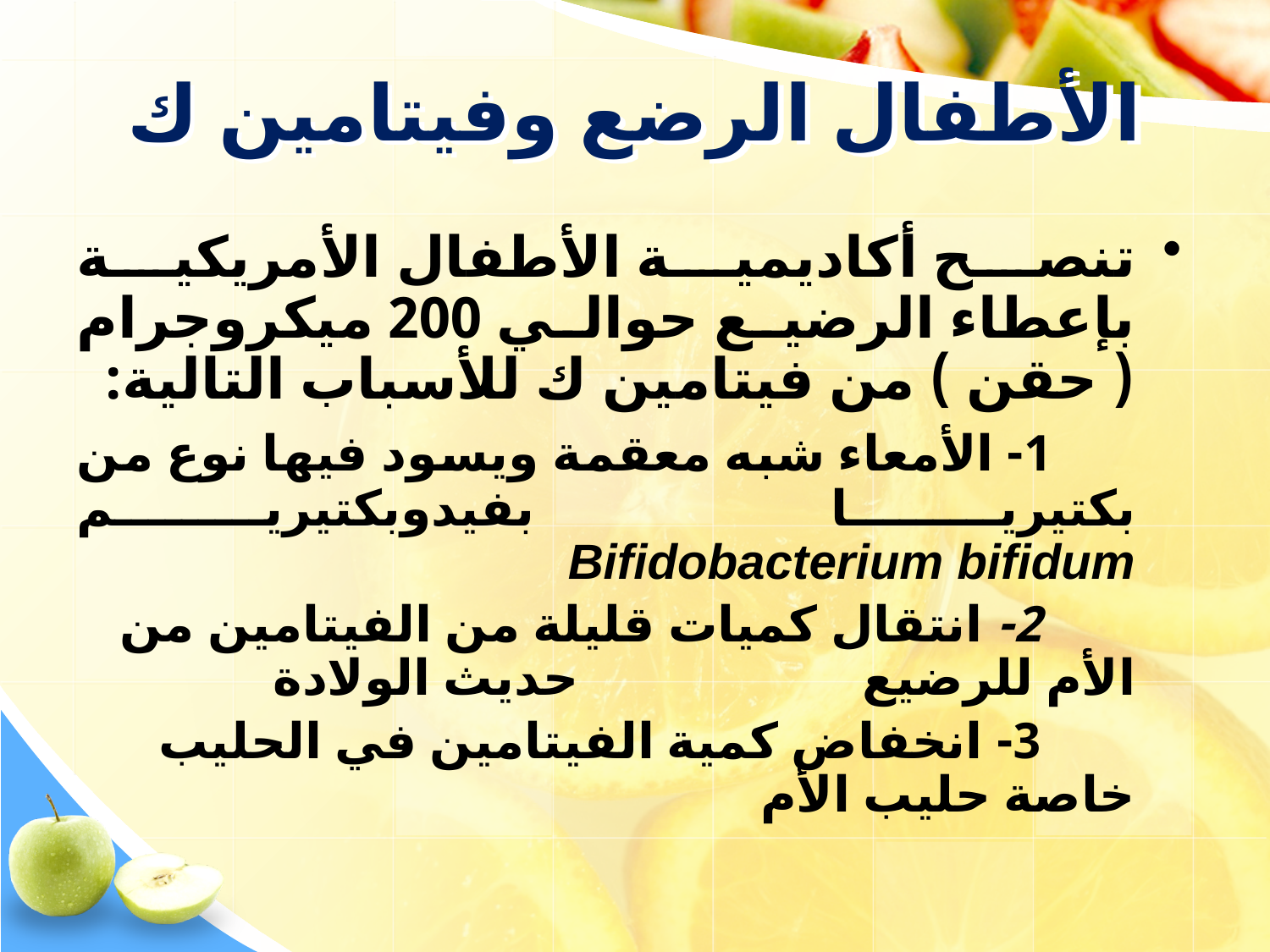

# الأطفال الرضع وفيتامين ك
تنصح أكاديمية الأطفال الأمريكية بإعطاء الرضيع حوالي 200 ميكروجرام ( حقن ) من فيتامين ك للأسباب التالية:
         1- الأمعاء شبه معقمة ويسود فيها نوع من بكتيريا                       بفيدوبكتيريم Bifidobacterium bifidum
           2- انتقال كميات قليلة من الفيتامين من الأم للرضيع                      حديث الولادة
           3- انخفاض كمية الفيتامين في الحليب خاصة حليب الأم